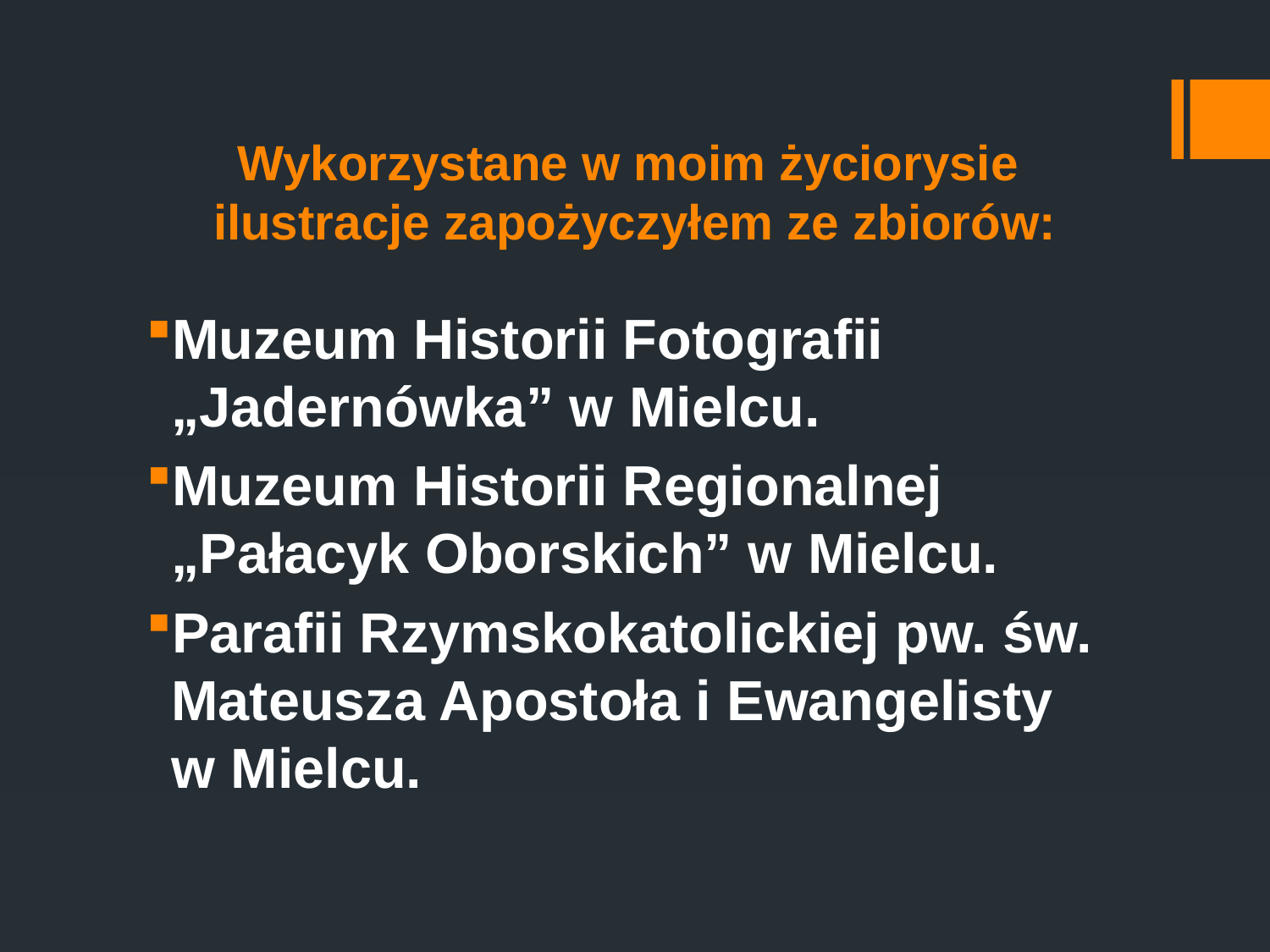

# Wykorzystane w moim życiorysie ilustracje zapożyczyłem ze zbiorów:
Muzeum Historii Fotografii „Jadernówka” w Mielcu.
Muzeum Historii Regionalnej „Pałacyk Oborskich” w Mielcu.
Parafii Rzymskokatolickiej pw. św. Mateusza Apostoła i Ewangelisty
w Mielcu.